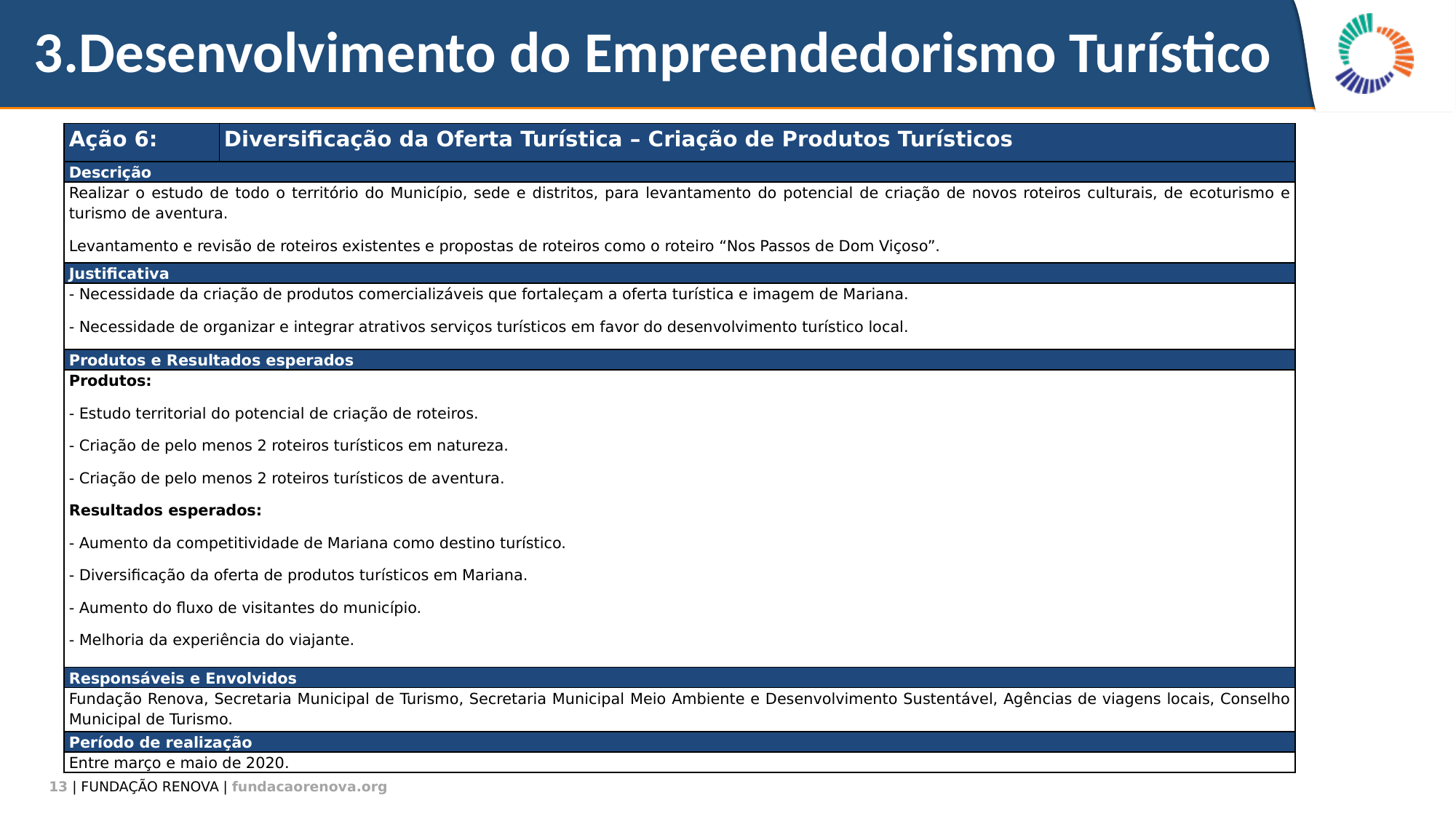

# 3.Desenvolvimento do Empreendedorismo Turístico
| Ação 6: | Diversificação da Oferta Turística – Criação de Produtos Turísticos |
| --- | --- |
| Descrição |  |
| Realizar o estudo de todo o território do Município, sede e distritos, para levantamento do potencial de criação de novos roteiros culturais, de ecoturismo e turismo de aventura. Levantamento e revisão de roteiros existentes e propostas de roteiros como o roteiro “Nos Passos de Dom Viçoso”. |  |
| Justificativa |  |
| - Necessidade da criação de produtos comercializáveis que fortaleçam a oferta turística e imagem de Mariana. - Necessidade de organizar e integrar atrativos serviços turísticos em favor do desenvolvimento turístico local. |  |
| Produtos e Resultados esperados |  |
| Produtos: - Estudo territorial do potencial de criação de roteiros. - Criação de pelo menos 2 roteiros turísticos em natureza. - Criação de pelo menos 2 roteiros turísticos de aventura. Resultados esperados: - Aumento da competitividade de Mariana como destino turístico. - Diversificação da oferta de produtos turísticos em Mariana. - Aumento do fluxo de visitantes do município. - Melhoria da experiência do viajante. |  |
| Responsáveis e Envolvidos |  |
| Fundação Renova, Secretaria Municipal de Turismo, Secretaria Municipal Meio Ambiente e Desenvolvimento Sustentável, Agências de viagens locais, Conselho Municipal de Turismo. |  |
| Período de realização |  |
| Entre março e maio de 2020. |  |